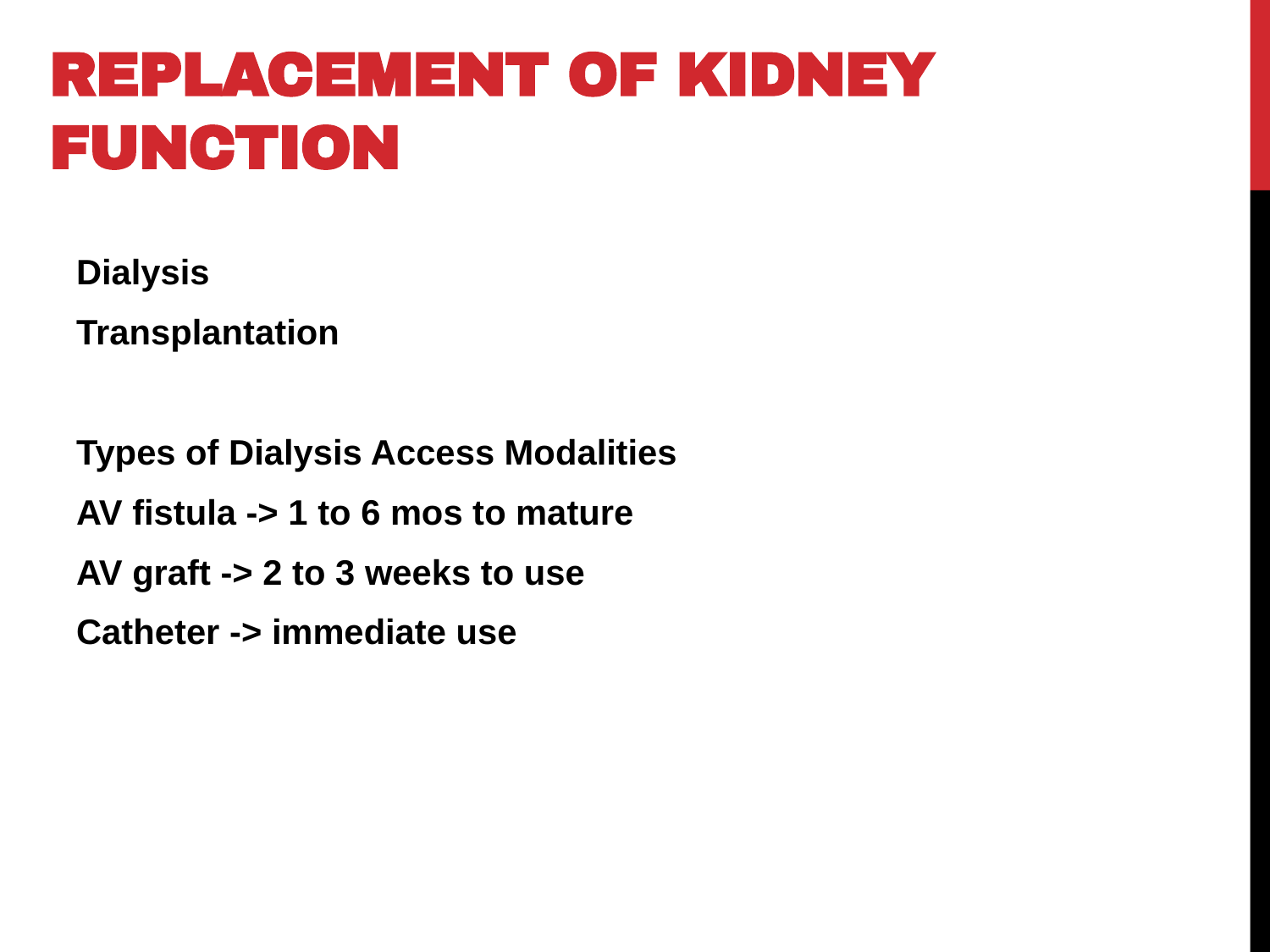

# Replacement of kidney function
Dialysis
Transplantation

Types of Dialysis Access Modalities
AV fistula -> 1 to 6 mos to mature
AV graft -> 2 to 3 weeks to use
Catheter -> immediate use